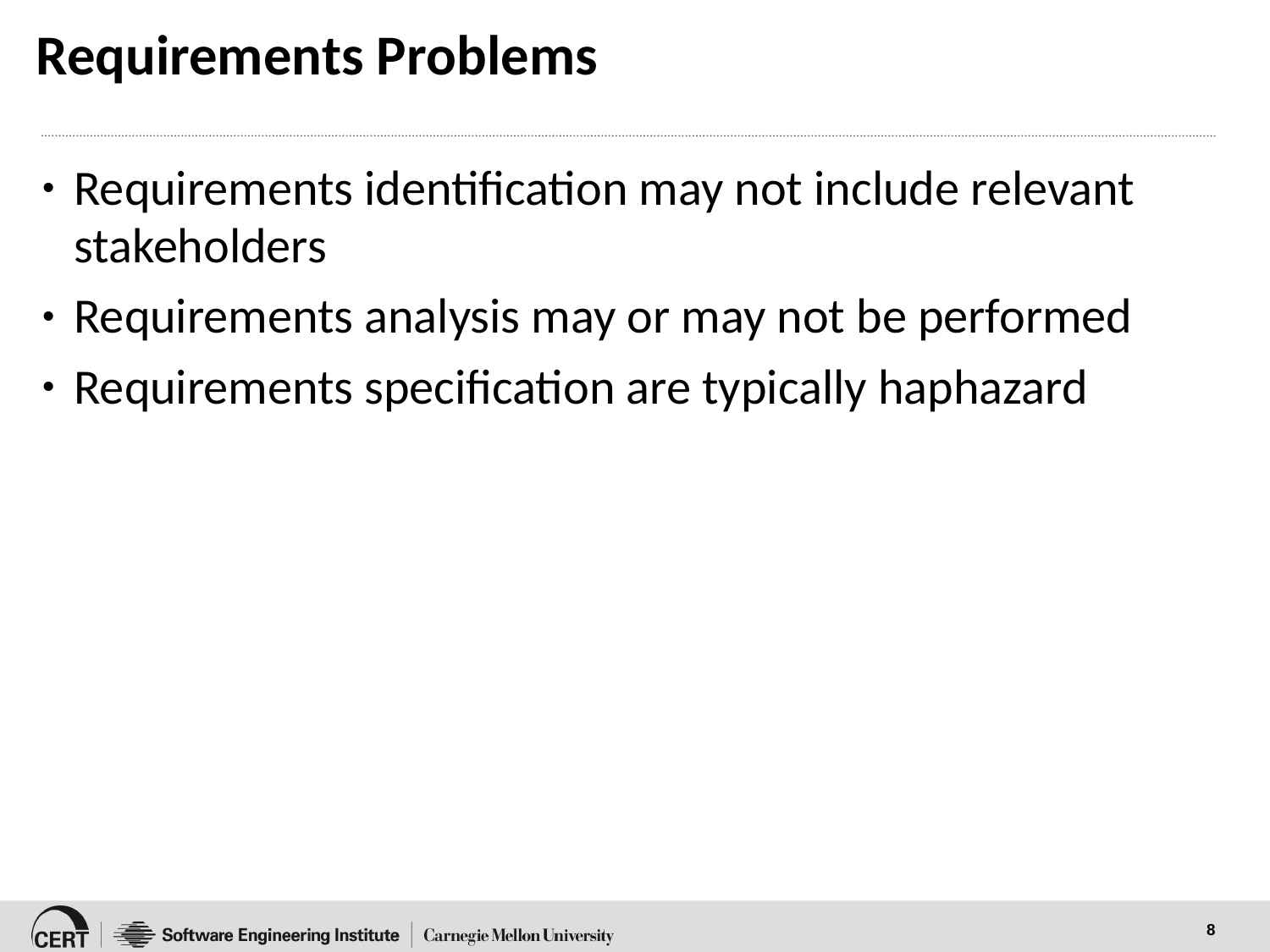

# Requirements Problems
Requirements identification may not include relevant stakeholders
Requirements analysis may or may not be performed
Requirements specification are typically haphazard